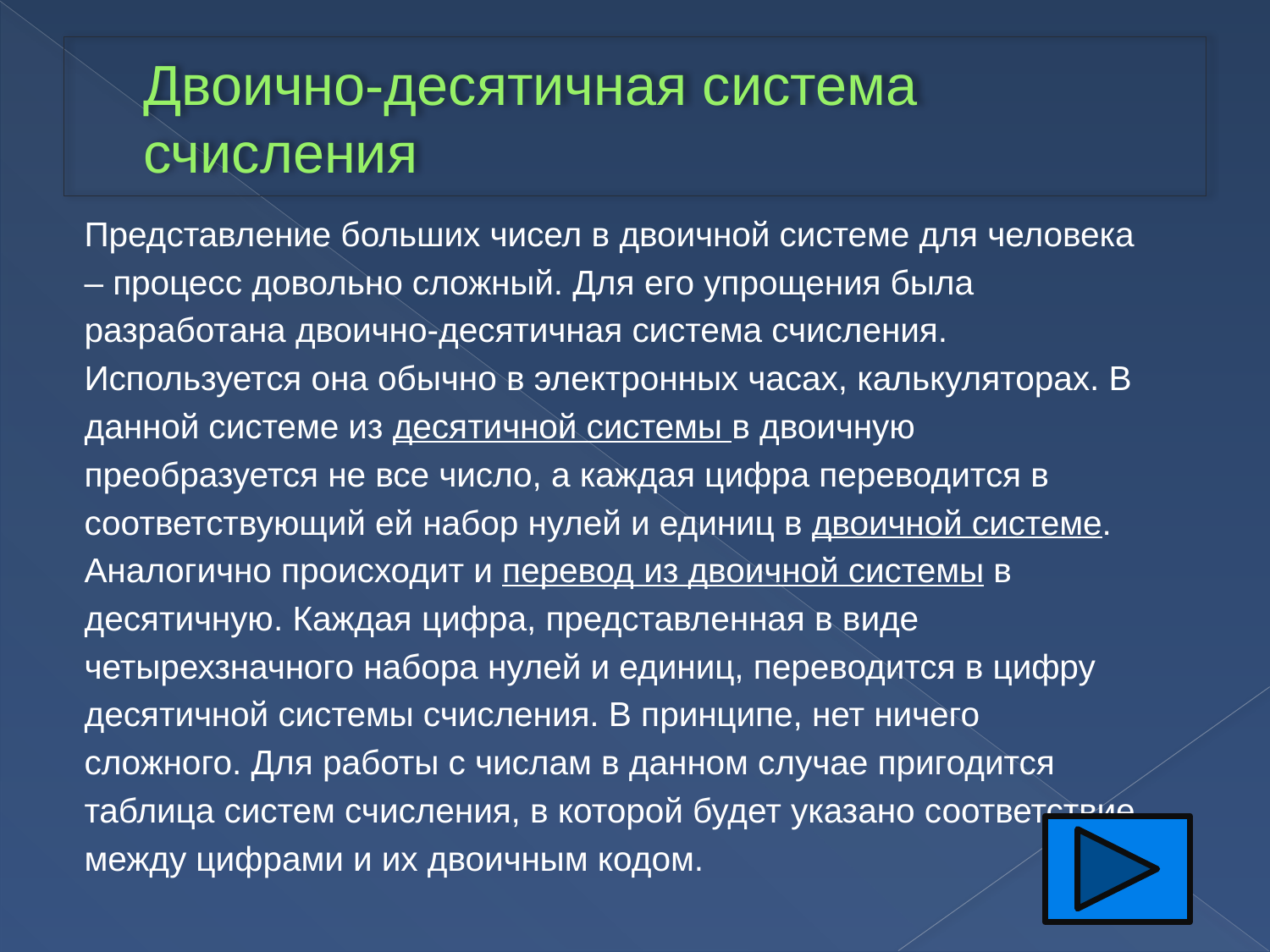

# Двоично-десятичная система счисления
Представление больших чисел в двоичной системе для человека
– процесс довольно сложный. Для его упрощения была
разработана двоично-десятичная система счисления.
Используется она обычно в электронных часах, калькуляторах. В
данной системе из десятичной системы в двоичную
преобразуется не все число, а каждая цифра переводится в
соответствующий ей набор нулей и единиц в двоичной системе.
Аналогично происходит и перевод из двоичной системы в
десятичную. Каждая цифра, представленная в виде
четырехзначного набора нулей и единиц, переводится в цифру
десятичной системы счисления. В принципе, нет ничего
сложного. Для работы с числам в данном случае пригодится
таблица систем счисления, в которой будет указано соответствие
между цифрами и их двоичным кодом.